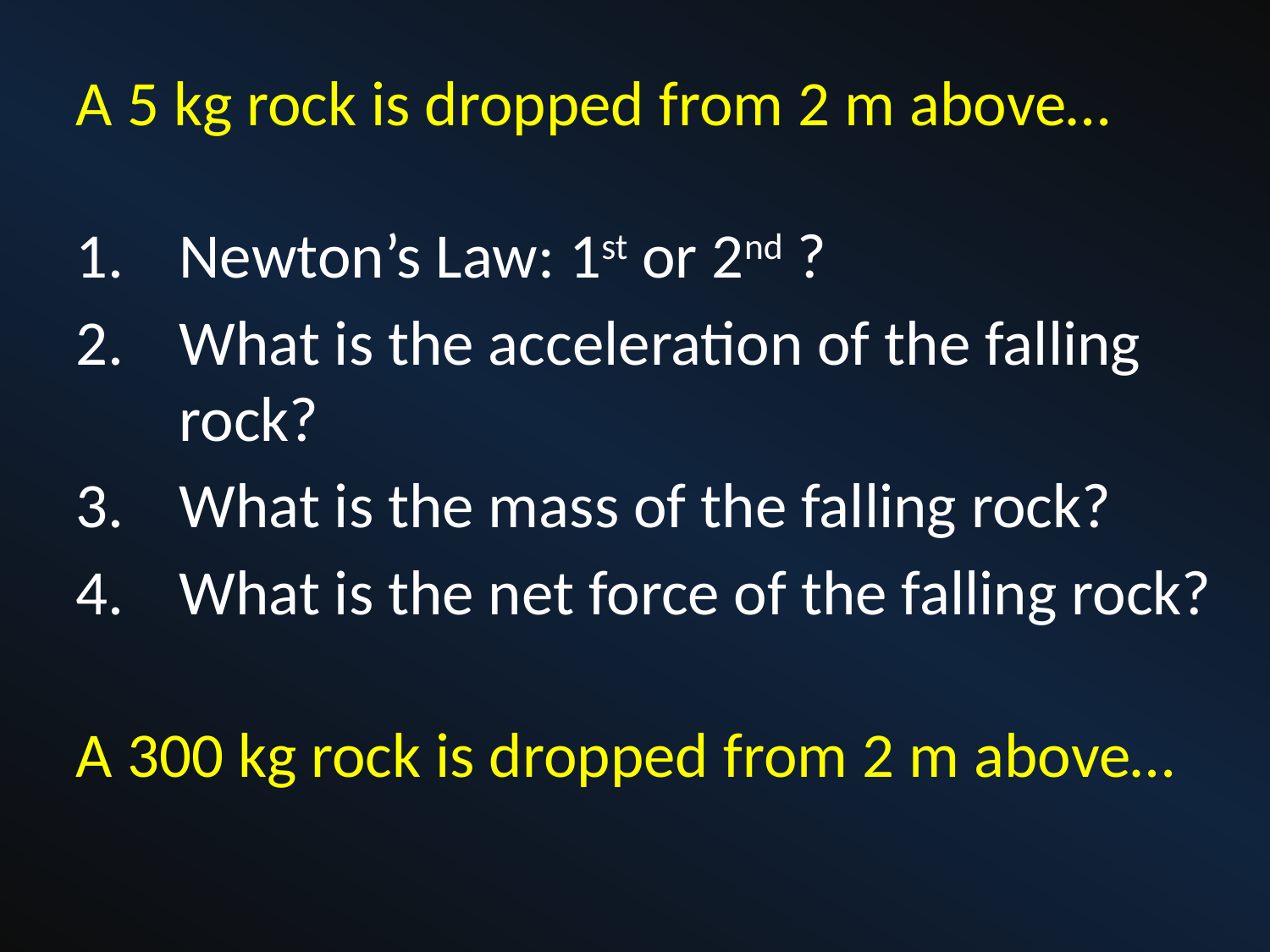

A 5 kg rock is dropped from 2 m above…

Newton’s Law: 1st or 2nd ?
What is the acceleration of the falling rock?
What is the mass of the falling rock?
What is the net force of the falling rock?

A 300 kg rock is dropped from 2 m above…